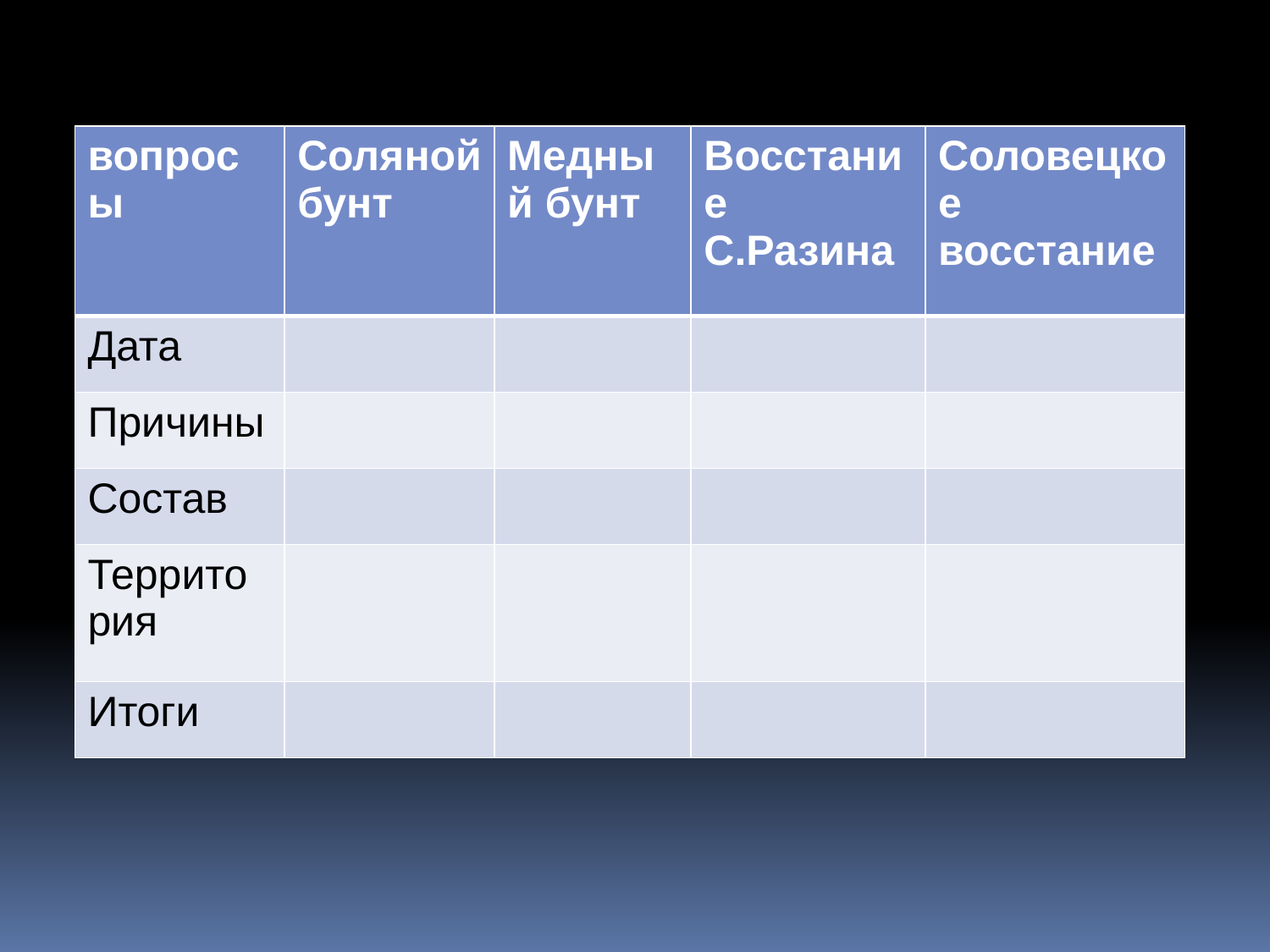

| вопросы | Соляной бунт | Медный бунт | Восстание С.Разина | Соловецкое восстание |
| --- | --- | --- | --- | --- |
| Дата |  |  |  |  |
| Причины |  |  |  |  |
| Состав |  |  |  |  |
| Террито рия |  |  |  |  |
| Итоги |  |  |  |  |